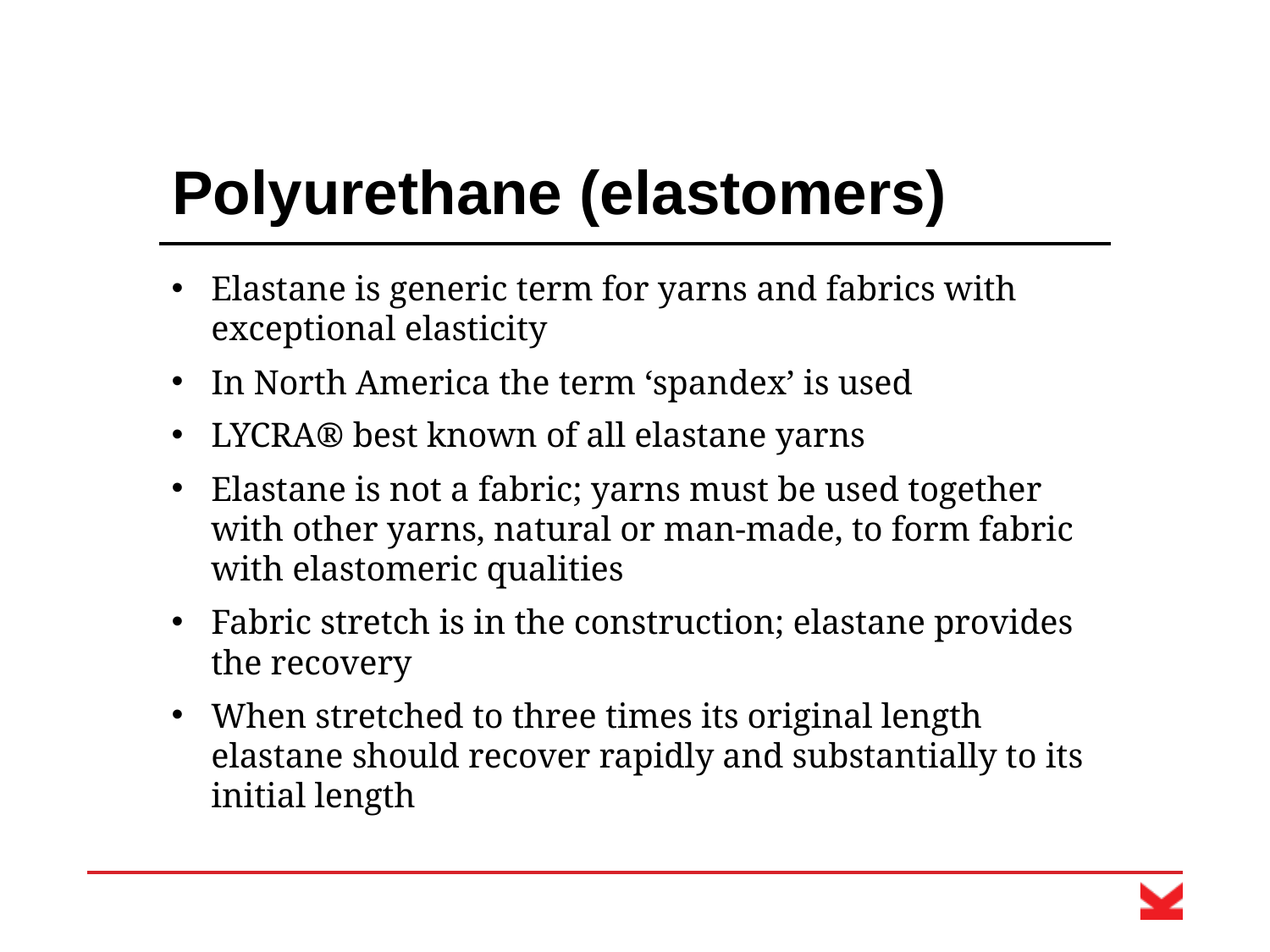

# Polyurethane (elastomers)
Elastane is generic term for yarns and fabrics with exceptional elasticity
In North America the term ‘spandex’ is used
LYCRA® best known of all elastane yarns
Elastane is not a fabric; yarns must be used together with other yarns, natural or man-made, to form fabric with elastomeric qualities
Fabric stretch is in the construction; elastane provides the recovery
When stretched to three times its original length elastane should recover rapidly and substantially to its initial length